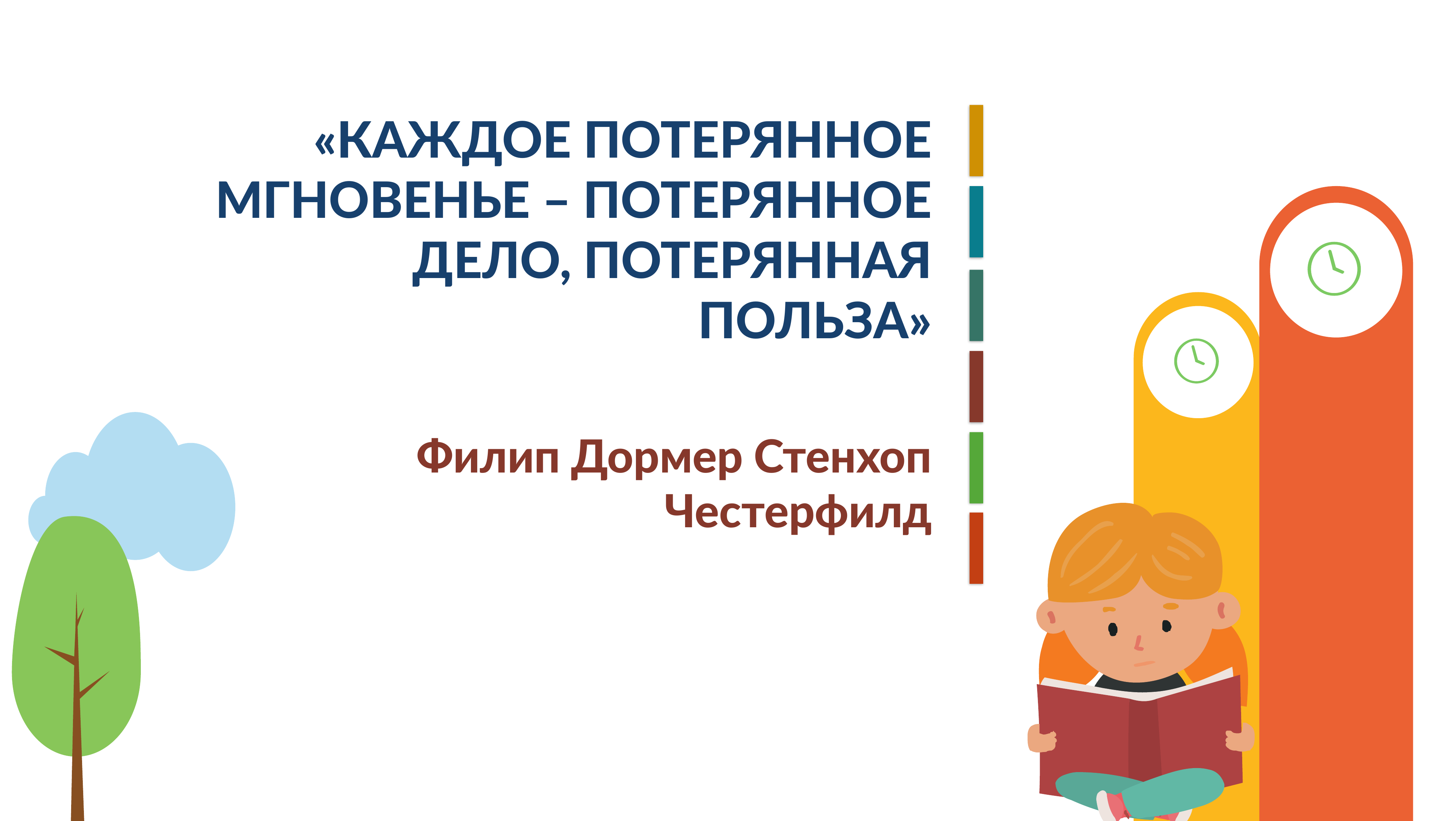

«Каждое потерянное мгновенье – потерянное дело, потерянная польза»

Филип Дормер Стенхоп Честерфилд